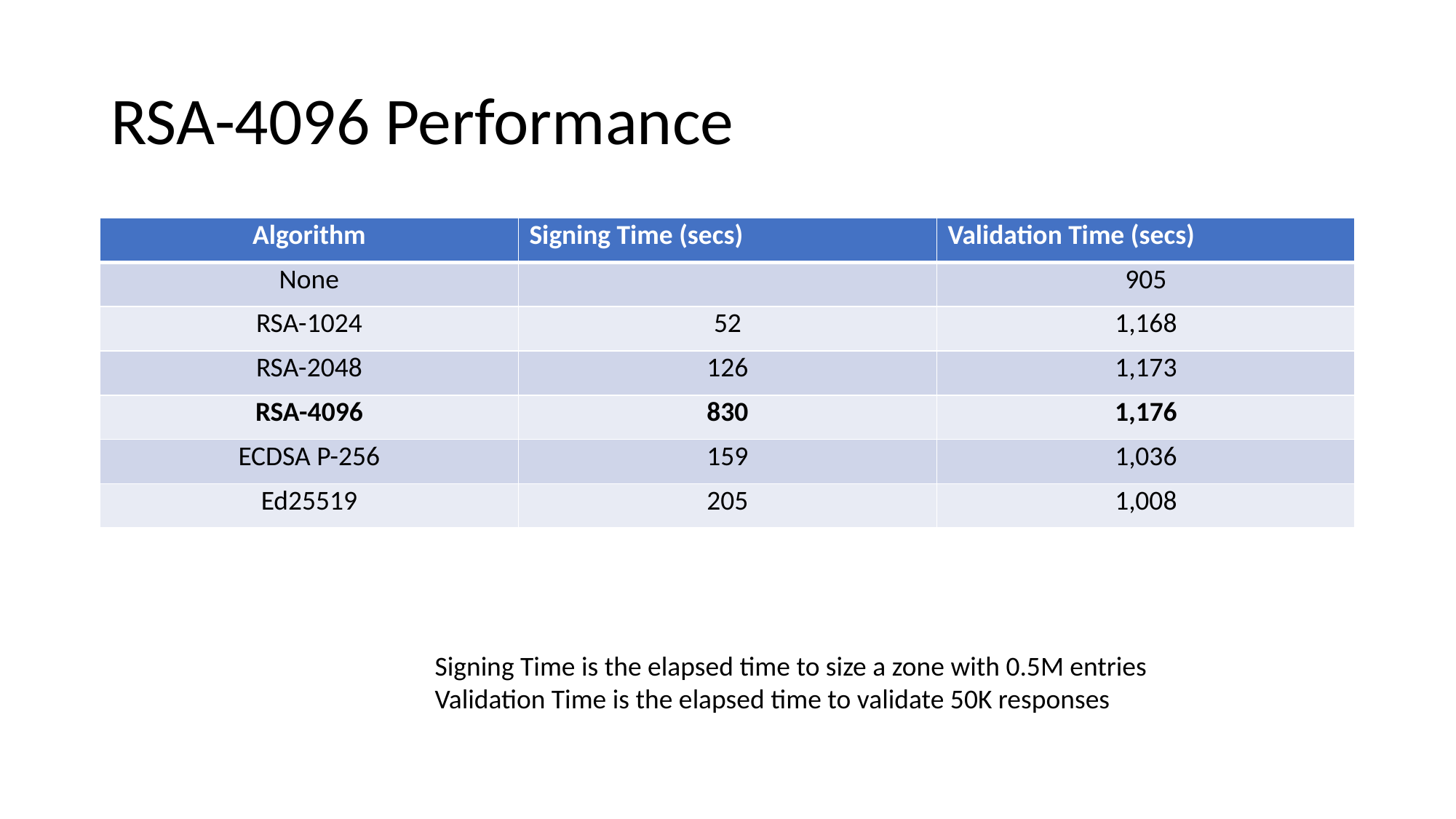

# RSA-4096 Performance
| Algorithm | Signing Time (secs) | Validation Time (secs) |
| --- | --- | --- |
| None |  | 905 |
| RSA-1024 | 52 | 1,168 |
| RSA-2048 | 126 | 1,173 |
| RSA-4096 | 830 | 1,176 |
| ECDSA P-256 | 159 | 1,036 |
| Ed25519 | 205 | 1,008 |
Signing Time is the elapsed time to size a zone with 0.5M entries
Validation Time is the elapsed time to validate 50K responses